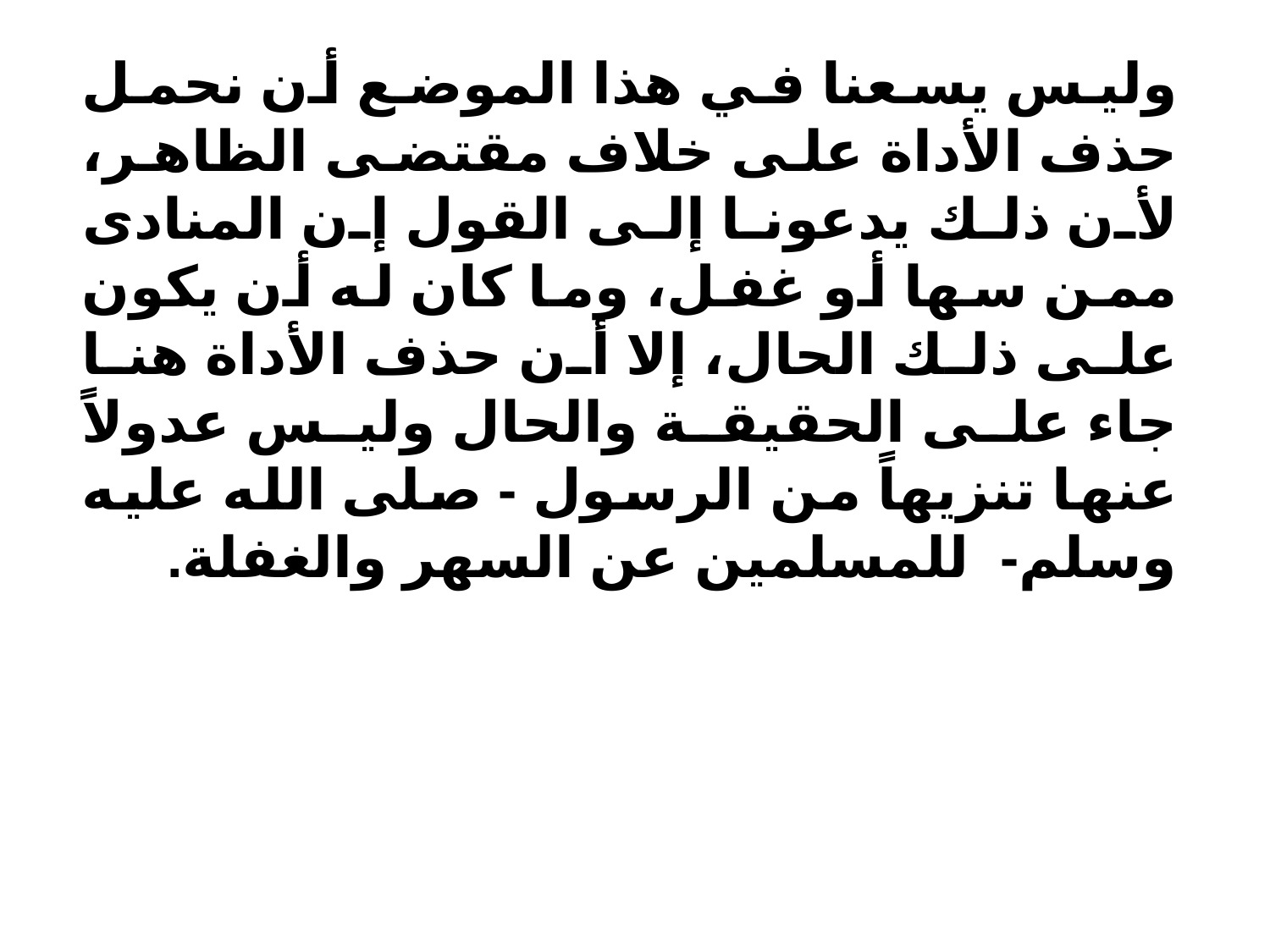

وليس يسعنا في هذا الموضع أن نحمل حذف الأداة على خلاف مقتضى الظاهر، لأن ذلك يدعونا إلى القول إن المنادى ممن سها أو غفل، وما كان له أن يكون على ذلك الحال، إلا أن حذف الأداة هنا جاء على الحقيقة والحال وليس عدولاً عنها تنزيهاً من الرسول - صلى الله عليه وسلم-  للمسلمين عن السهر والغفلة.